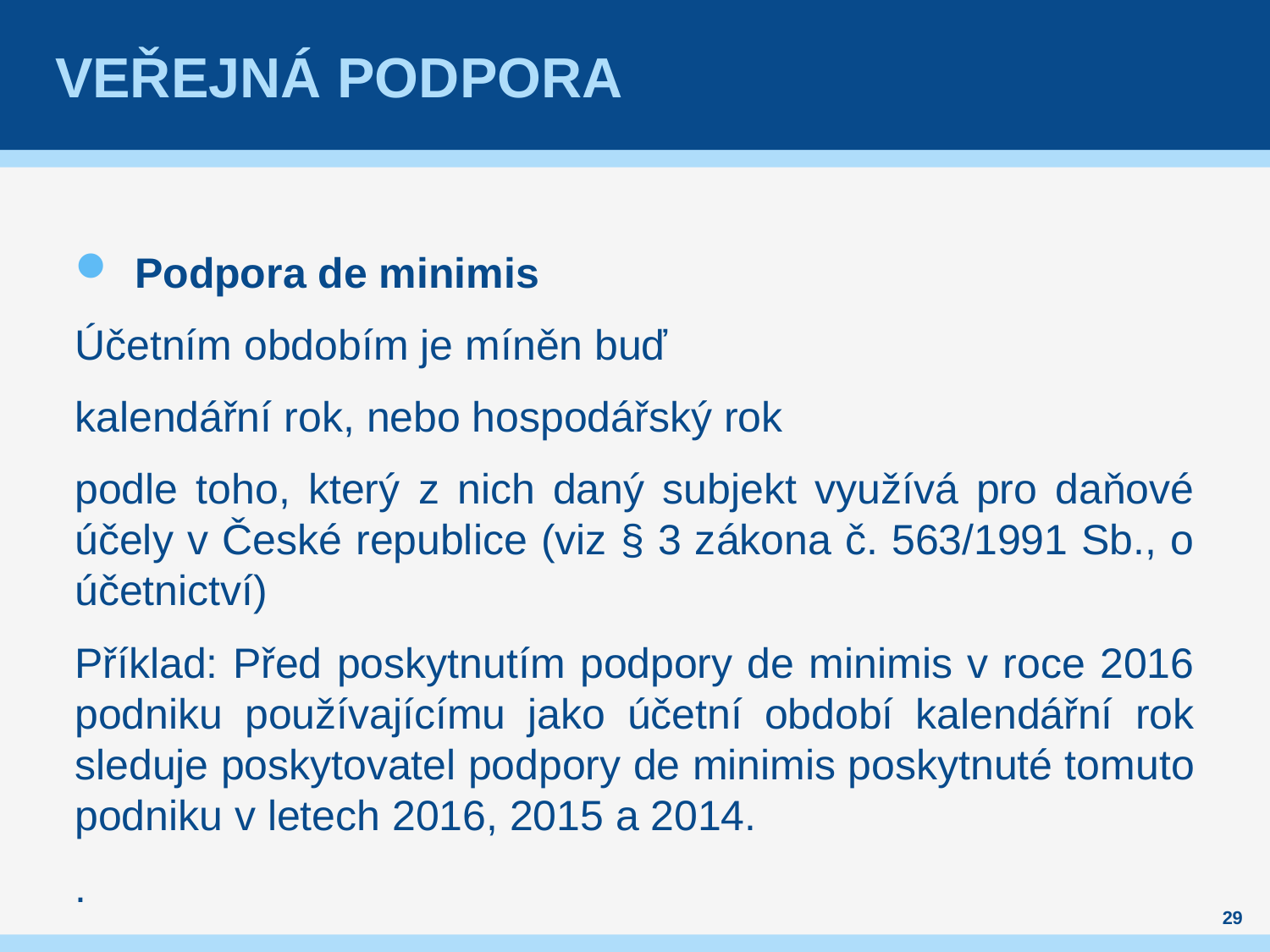

# Veřejná podpora
Podpora de minimis
Účetním obdobím je míněn buď
kalendářní rok, nebo hospodářský rok
podle toho, který z nich daný subjekt využívá pro daňové účely v České republice (viz § 3 zákona č. 563/1991 Sb., o účetnictví)
Příklad: Před poskytnutím podpory de minimis v roce 2016 podniku používajícímu jako účetní období kalendářní rok sleduje poskytovatel podpory de minimis poskytnuté tomuto podniku v letech 2016, 2015 a 2014.
.

29